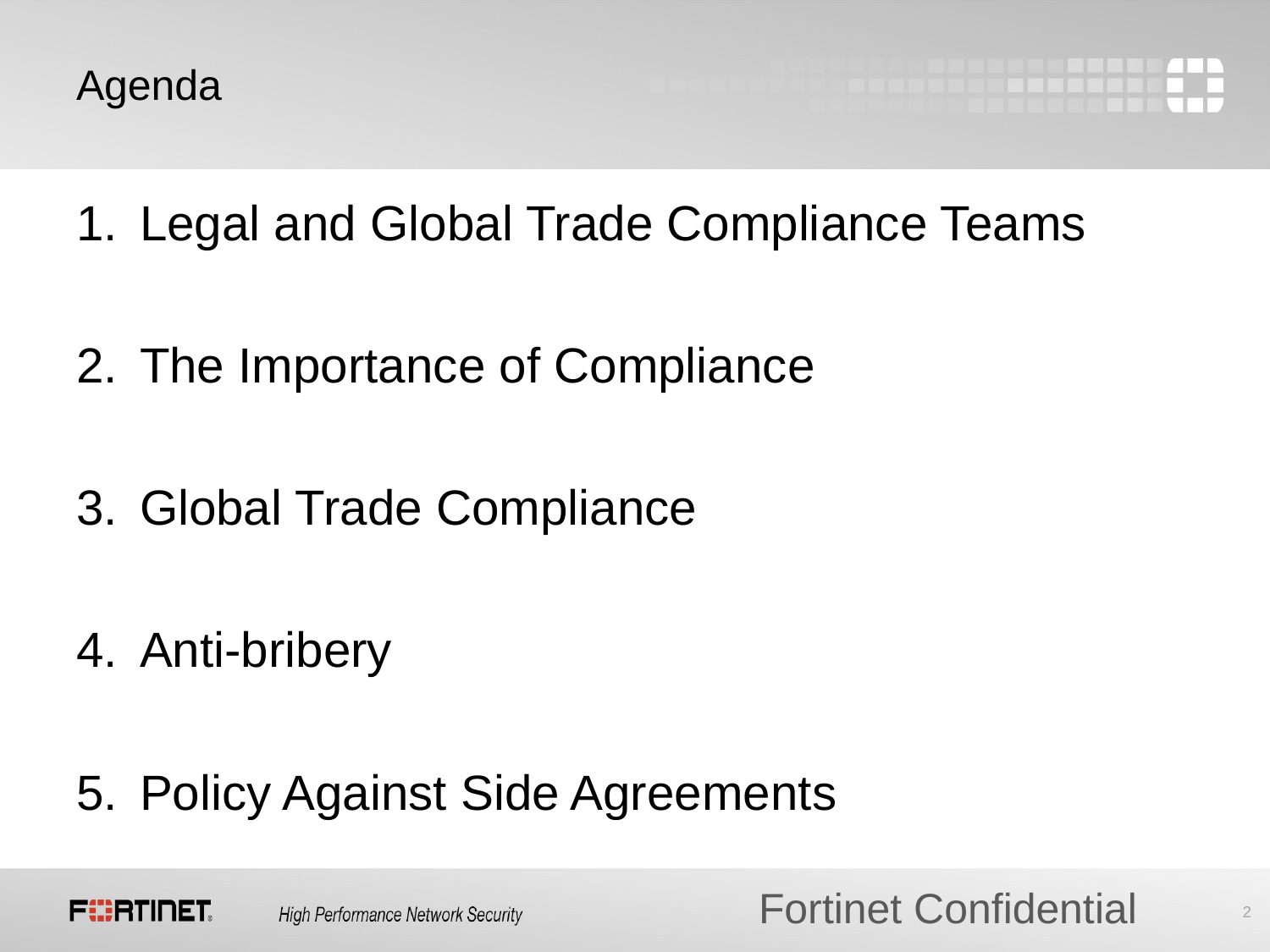

# Agenda
Legal and Global Trade Compliance Teams

The Importance of Compliance

Global Trade Compliance

Anti-bribery

Policy Against Side Agreements

Fortinet Confidential